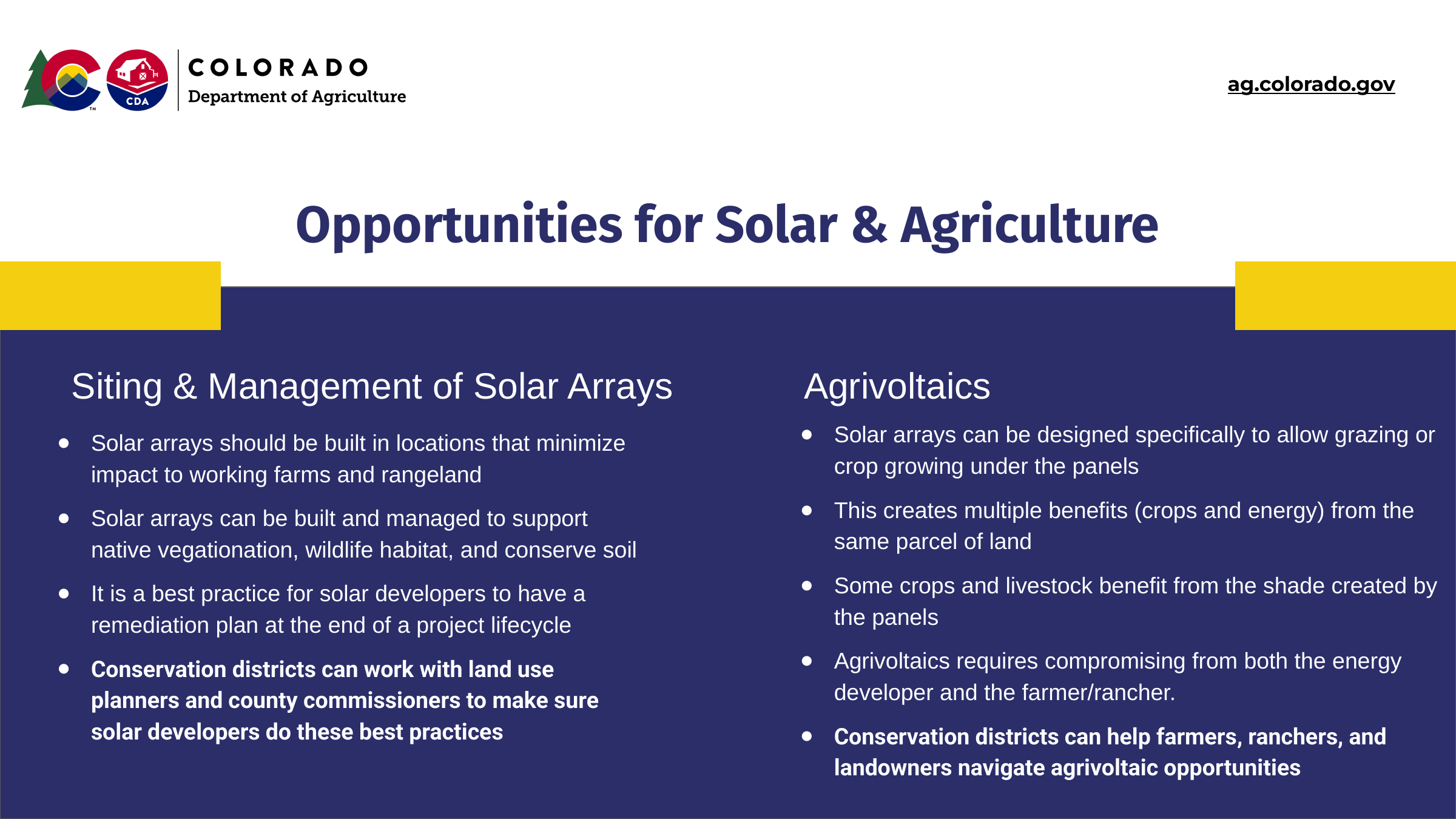

# Opportunities for Solar & Agriculture
Siting & Management of Solar Arrays
Agrivoltaics
Solar arrays can be designed specifically to allow grazing or crop growing under the panels
This creates multiple benefits (crops and energy) from the same parcel of land
Some crops and livestock benefit from the shade created by the panels
Agrivoltaics requires compromising from both the energy developer and the farmer/rancher.
Conservation districts can help farmers, ranchers, and landowners navigate agrivoltaic opportunities
Solar arrays should be built in locations that minimize impact to working farms and rangeland
Solar arrays can be built and managed to support native vegationation, wildlife habitat, and conserve soil
It is a best practice for solar developers to have a remediation plan at the end of a project lifecycle
Conservation districts can work with land use planners and county commissioners to make sure solar developers do these best practices